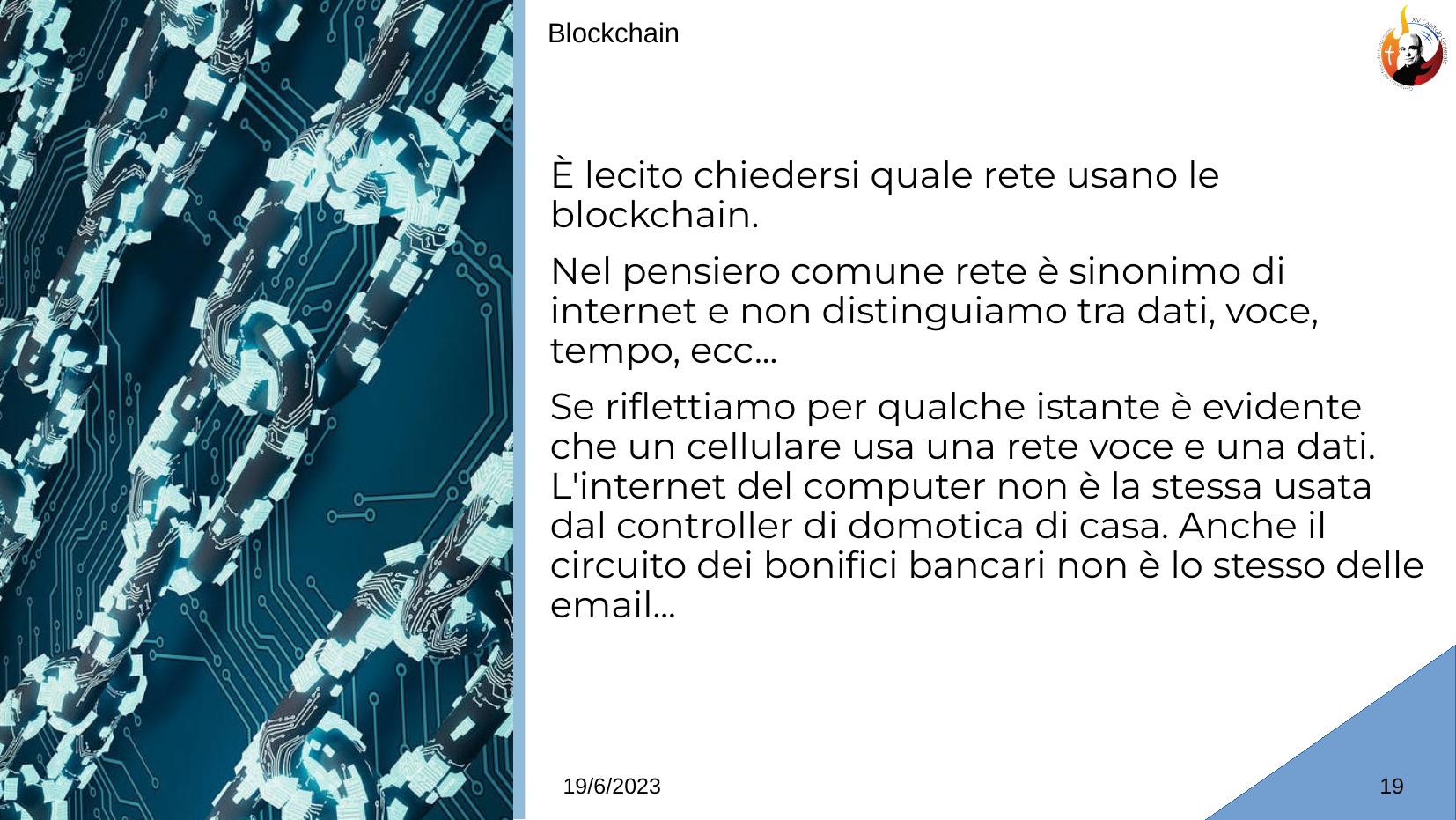

Blockchain
# È lecito chiedersi quale rete usano le blockchain.
Nel pensiero comune rete è sinonimo di internet e non distinguiamo tra dati, voce, tempo, ecc...
Se riflettiamo per qualche istante è evidente che un cellulare usa una rete voce e una dati. L'internet del computer non è la stessa usata dal controller di domotica di casa. Anche il circuito dei bonifici bancari non è lo stesso delle email...